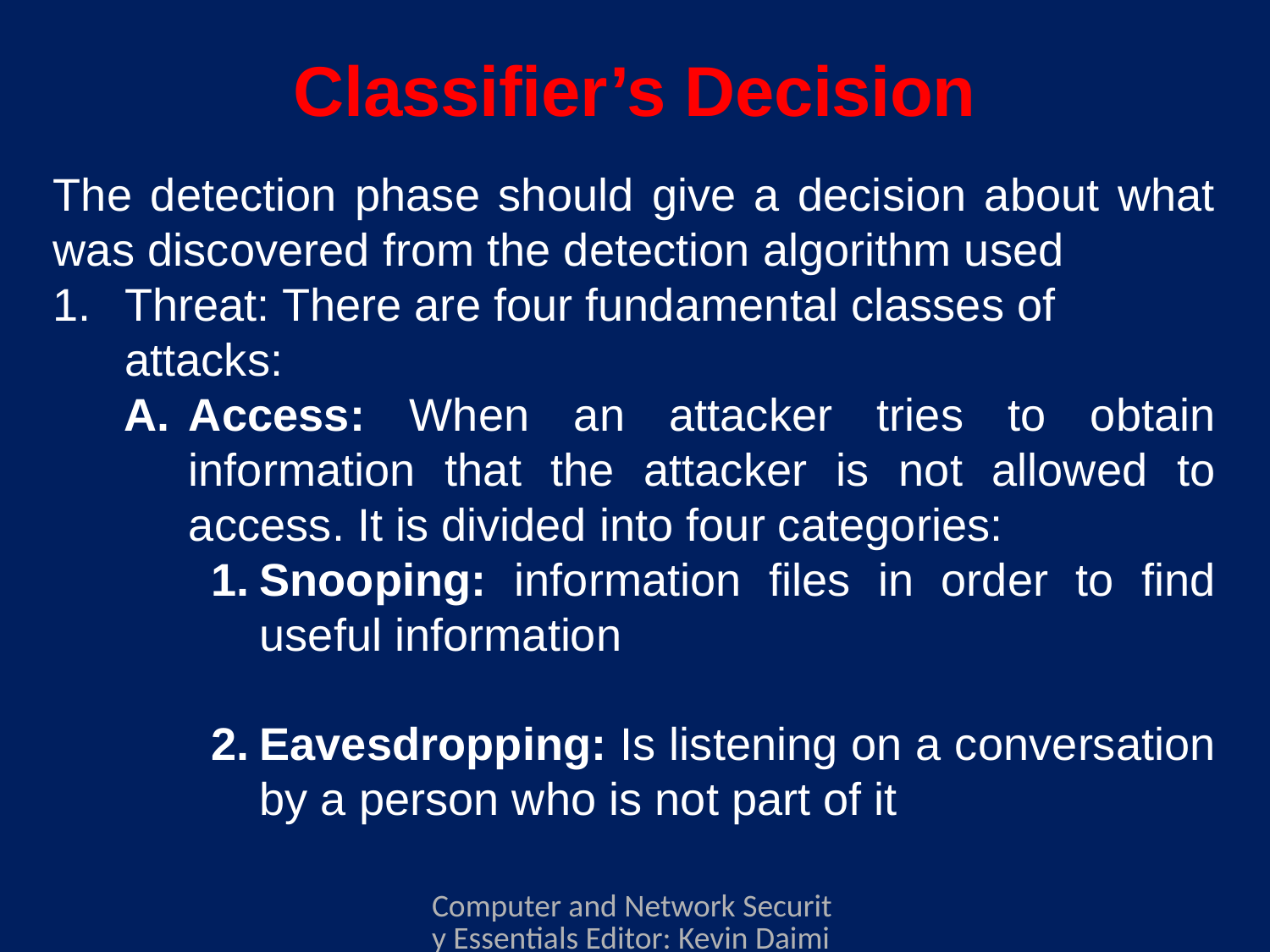

# Classifier’s Decision
The detection phase should give a decision about what was discovered from the detection algorithm used
Threat: There are four fundamental classes of attacks:
Access: When an attacker tries to obtain information that the attacker is not allowed to access. It is divided into four categories:
Snooping: information files in order to find useful information

Eavesdropping: Is listening on a conversation by a person who is not part of it
Computer and Network Security Essentials Editor: Kevin Daimi Associate Editors: Guillermo Francia, Levent Ertaul, Luis H. Encinas, Eman El-Sheikh Published by Springer